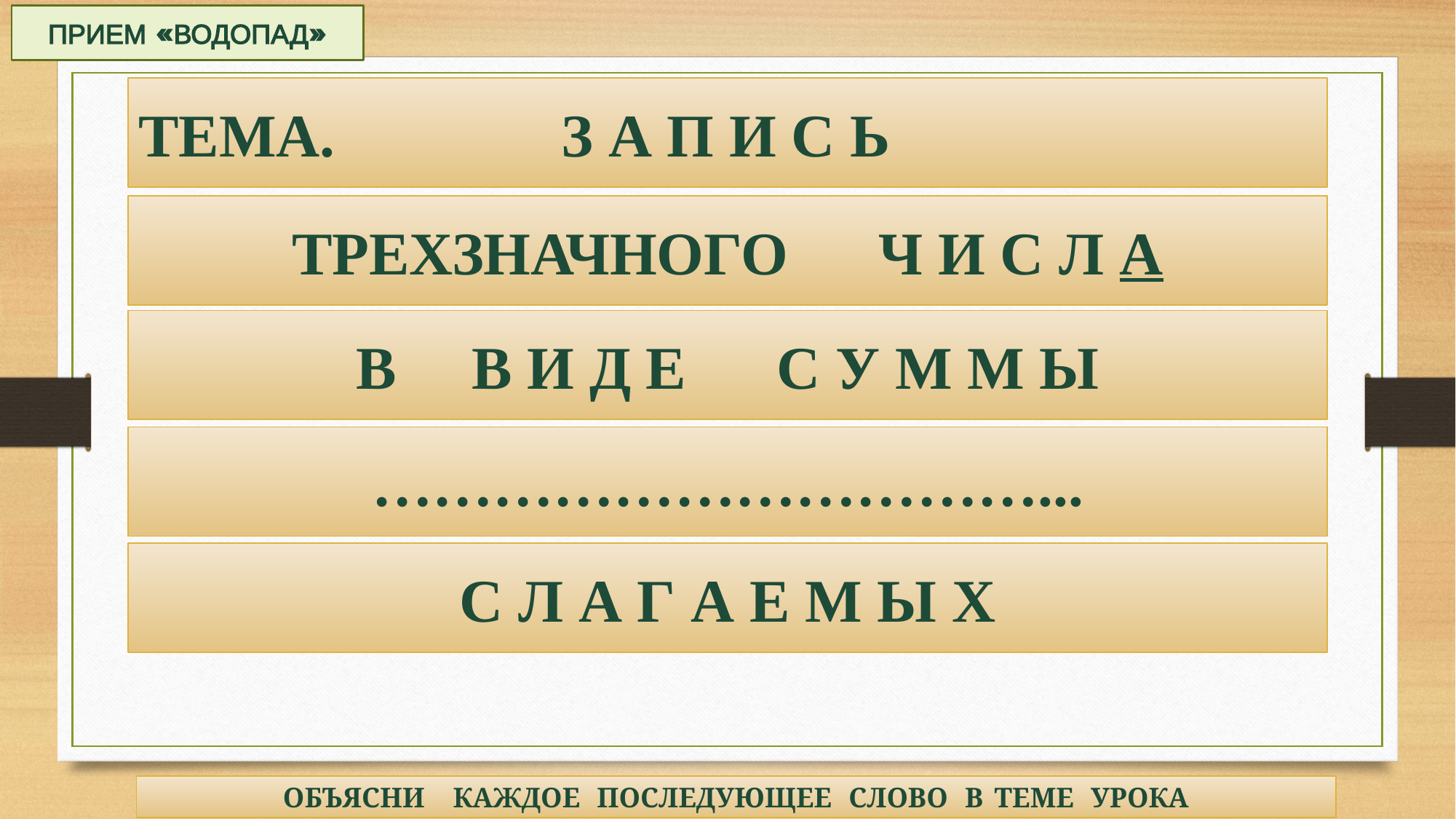

ПРИЕМ «ВОДОПАД»
ТЕМА.               З А П И С Ь
ТРЕХЗНАЧНОГО      Ч И С Л А
В     В И Д Е      С У М М Ы
……………………………...
С Л А Г А Е М Ы Х
ОБЪЯСНИ     КАЖДОЕ   ПОСЛЕДУЮЩЕЕ   СЛОВО   В  ТЕМЕ   УРОКА